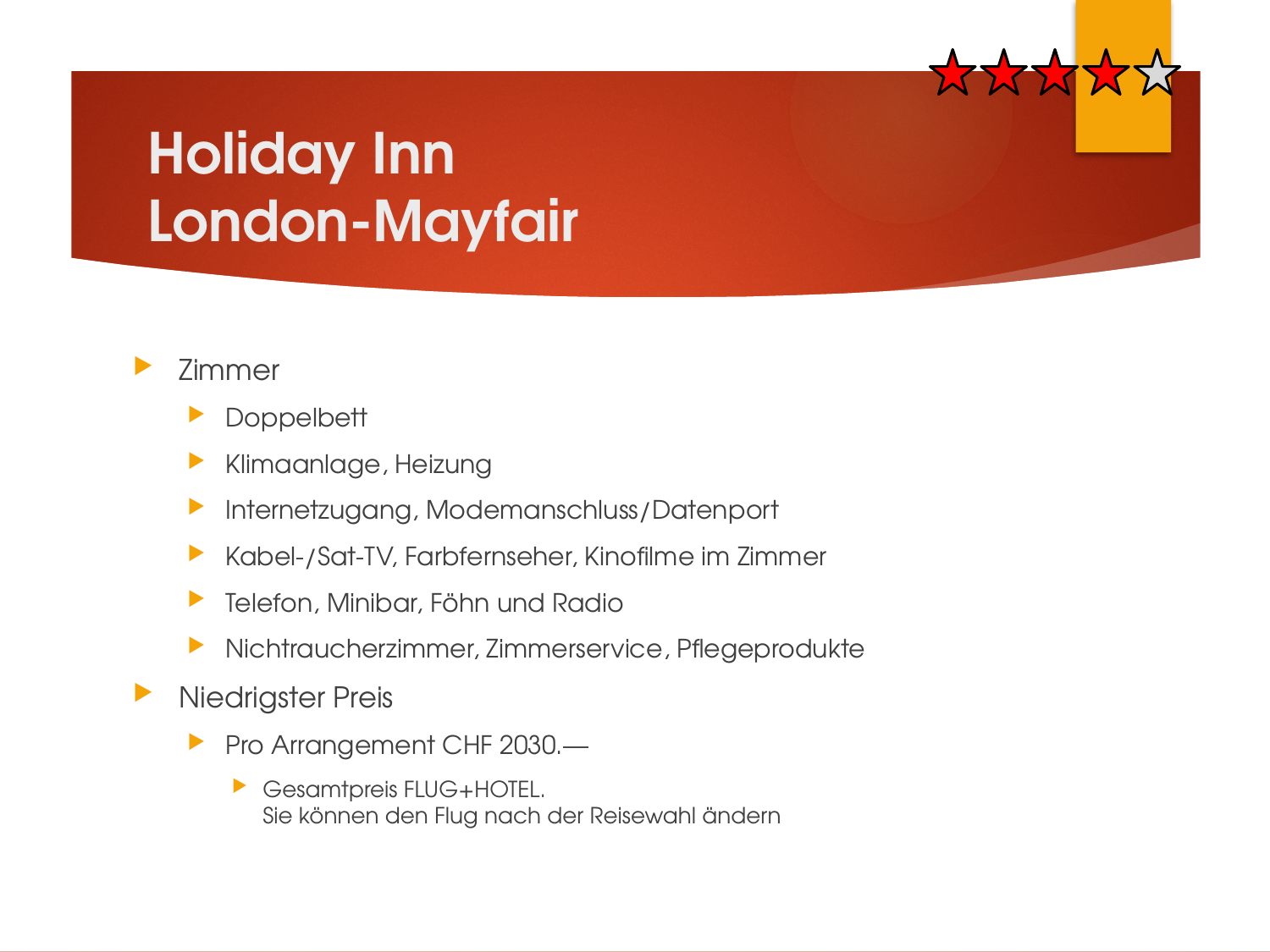

# Holiday Inn London-Mayfair
Zimmer
Doppelbett
Klimaanlage, Heizung
Internetzugang, Modemanschluss/Datenport
Kabel-/Sat-TV, Farbfernseher, Kinofilme im Zimmer
Telefon, Minibar, Föhn und Radio
Nichtraucherzimmer, Zimmerservice, Pflegeprodukte
Niedrigster Preis
Pro Arrangement CHF 2030.—
Gesamtpreis FLUG+HOTEL.
Sie können den Flug nach der Reisewahl ändern